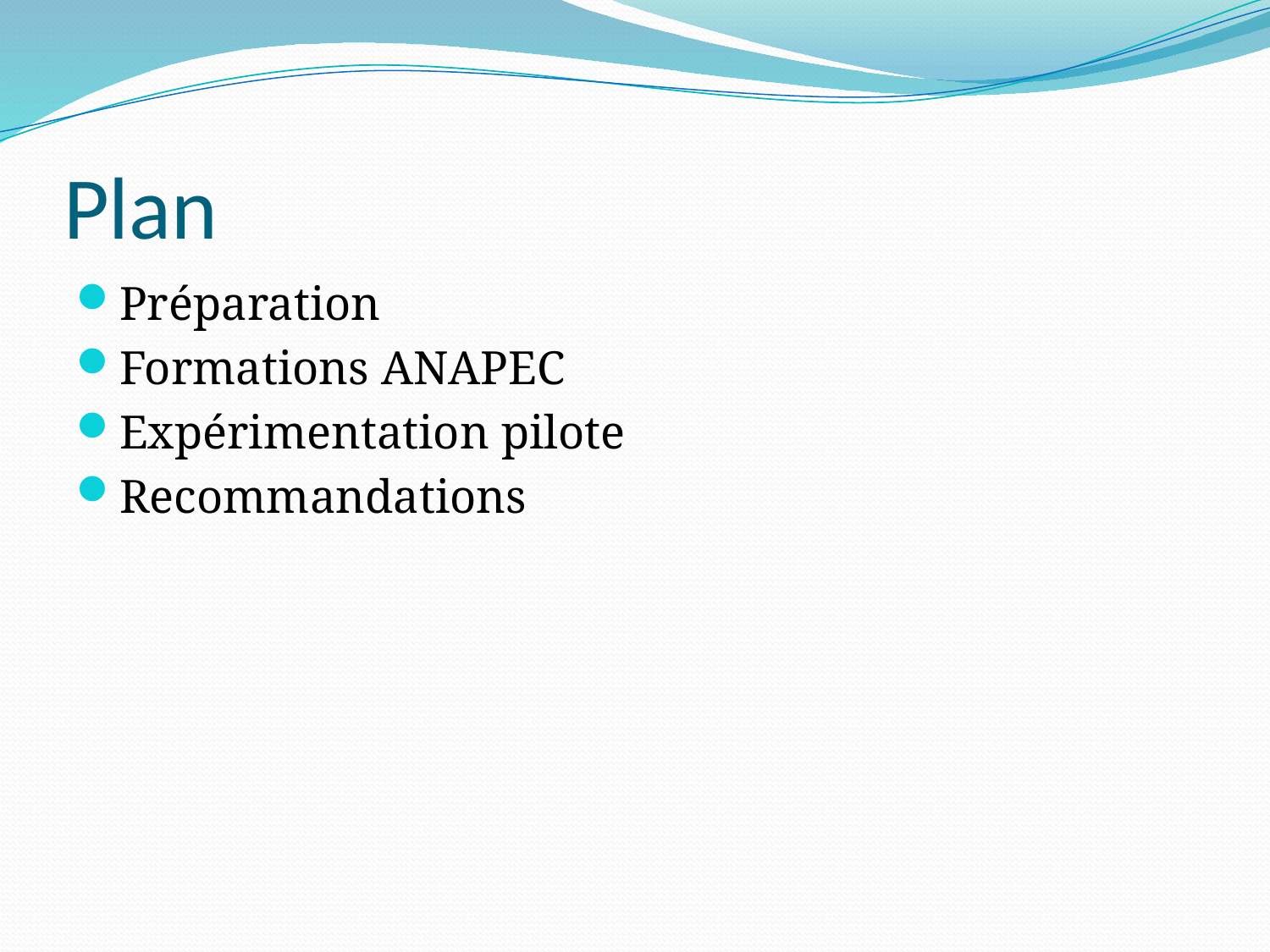

# Plan
Préparation
Formations ANAPEC
Expérimentation pilote
Recommandations